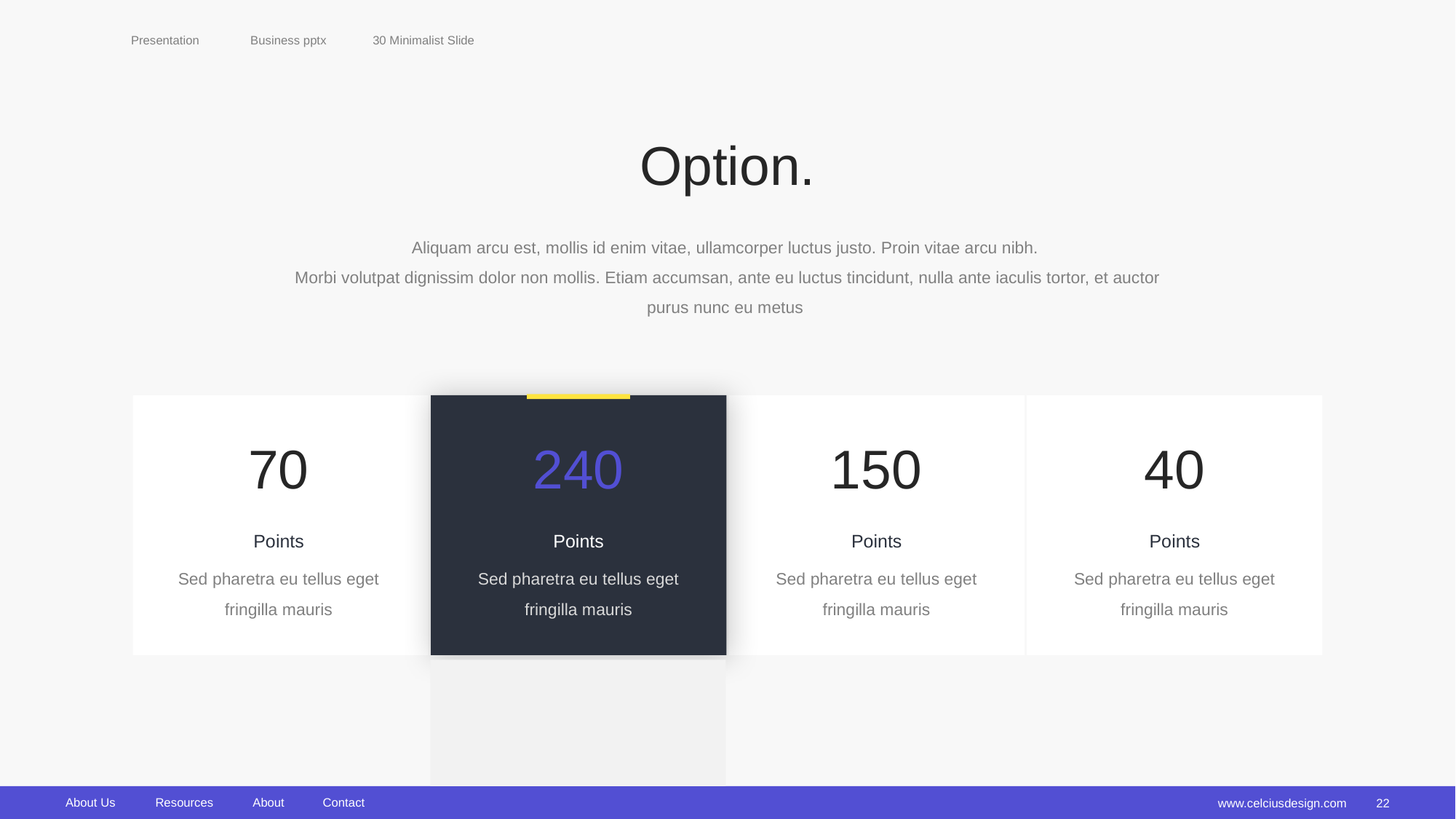

Presentation
Business pptx
30 Minimalist Slide
Option.
Aliquam arcu est, mollis id enim vitae, ullamcorper luctus justo. Proin vitae arcu nibh.
Morbi volutpat dignissim dolor non mollis. Etiam accumsan, ante eu luctus tincidunt, nulla ante iaculis tortor, et auctor purus nunc eu metus
70
240
150
40
Points
Points
Points
Points
Sed pharetra eu tellus eget fringilla mauris
Sed pharetra eu tellus eget fringilla mauris
Sed pharetra eu tellus eget fringilla mauris
Sed pharetra eu tellus eget fringilla mauris
www.celciusdesign.com
22
About Us
Resources
About
Contact